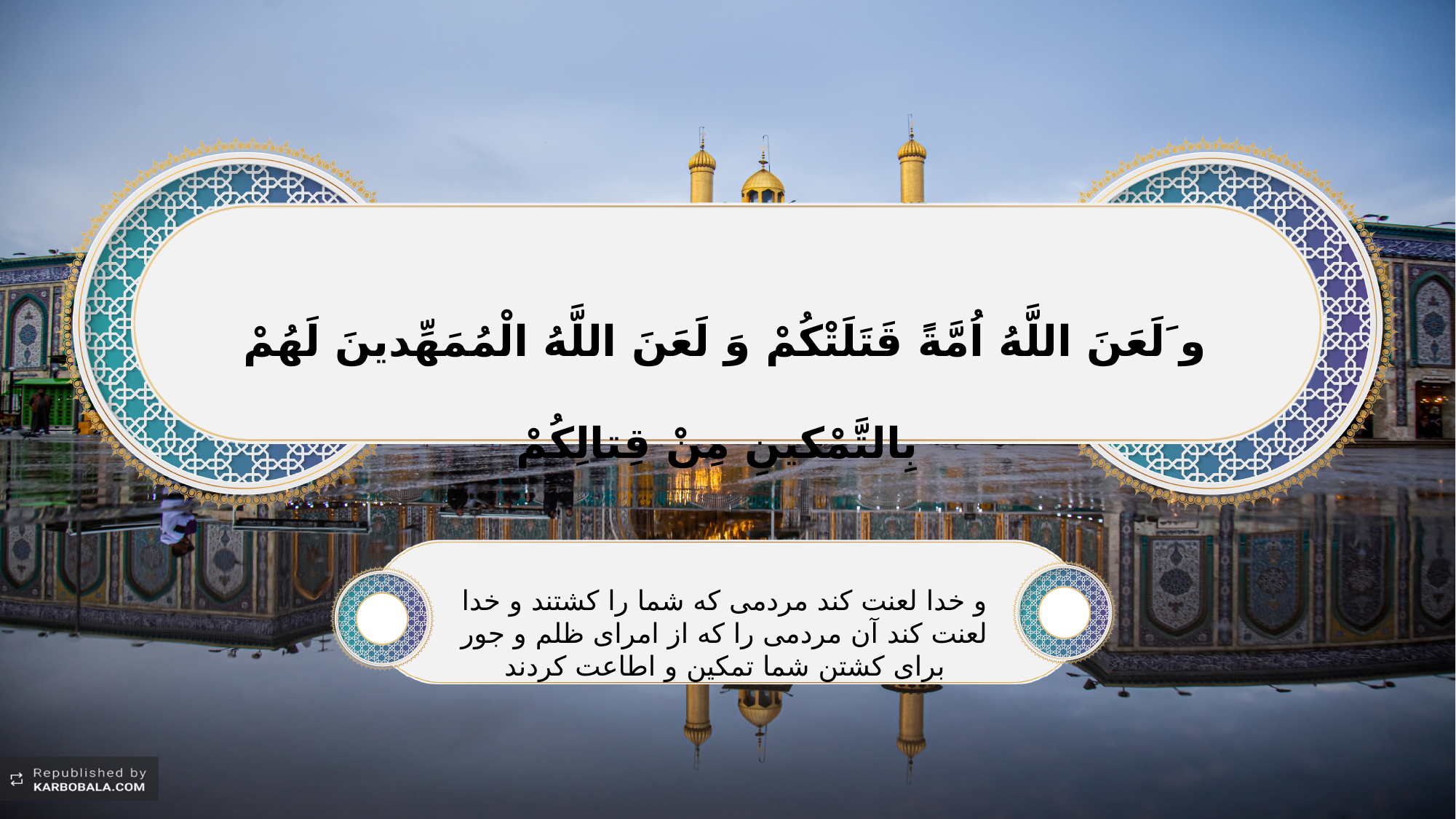

و َلَعَنَ اللَّهُ اُمَّةً قَتَلَتْکُمْ وَ لَعَنَ اللَّهُ الْمُمَهِّدینَ لَهُمْ بِالتَّمْکینِ مِنْ قِتالِکُمْ
و خدا لعنت کند مردمی که شما را کشتند و خدا لعنت کند آن مردمی را که از امرای‏ ظلم و جور برای کشتن شما تمکین و اطاعت کردند